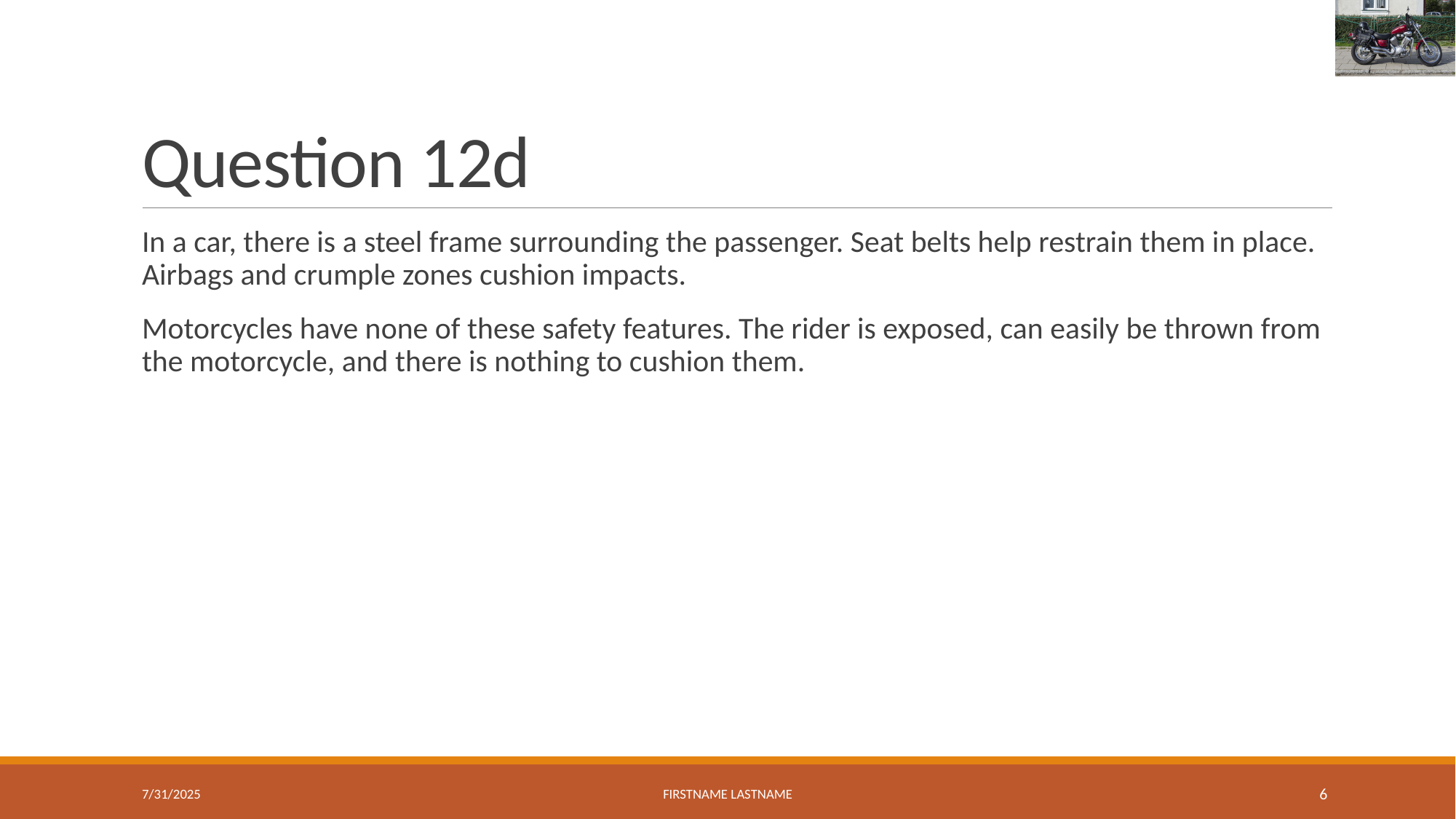

# Question 12d
In a car, there is a steel frame surrounding the passenger. Seat belts help restrain them in place. Airbags and crumple zones cushion impacts.
Motorcycles have none of these safety features. The rider is exposed, can easily be thrown from the motorcycle, and there is nothing to cushion them.
7/31/2025
Firstname Lastname
6